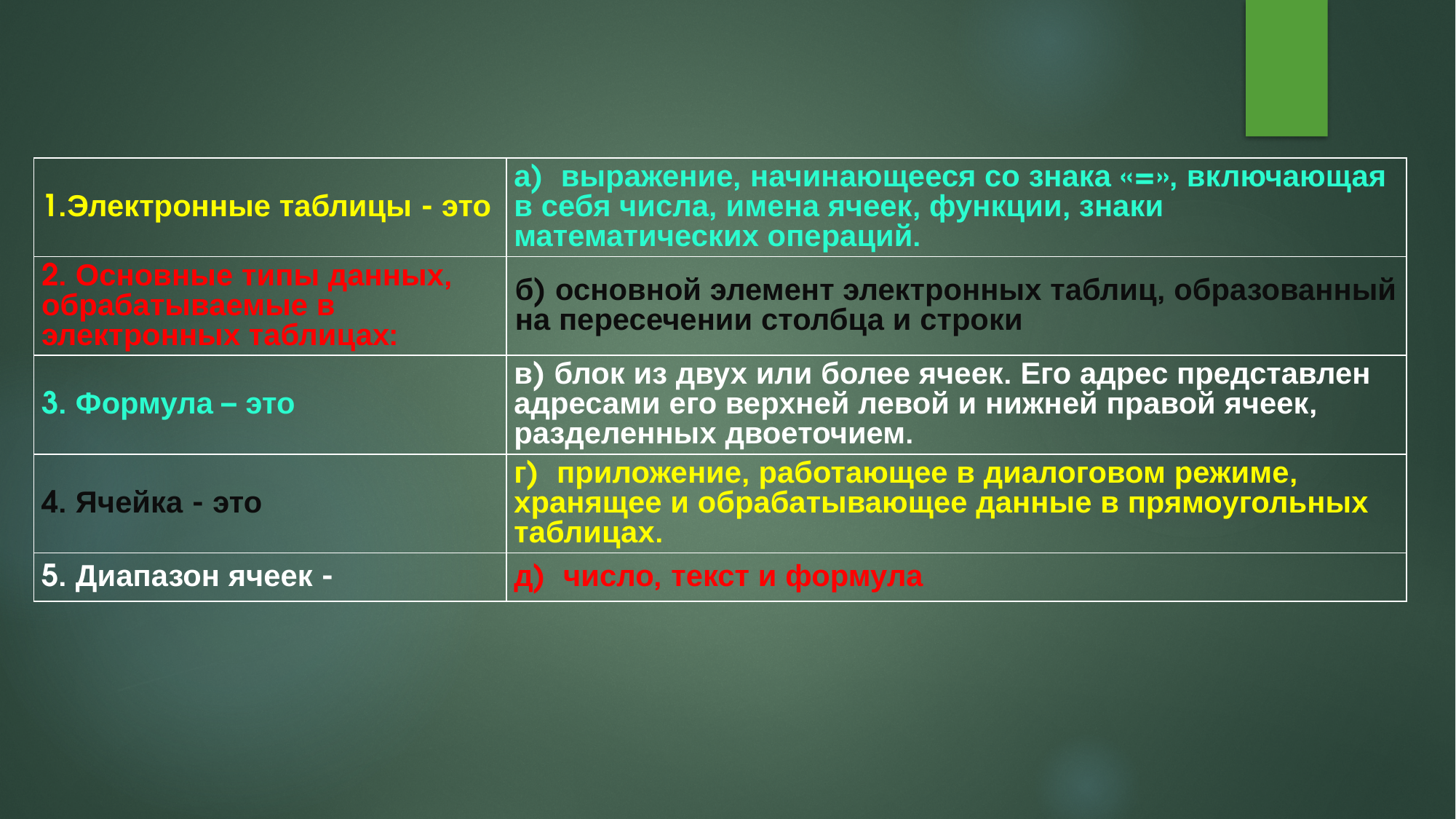

#
| 1.Электронные таблицы - это | а)  выражение, начинающееся со знака «=», включающая в себя числа, имена ячеек, функции, знаки математических операций. |
| --- | --- |
| 2. Основные типы данных, обрабатываемые в электронных таблицах: | б) основной элемент электронных таблиц, образованный на пересечении столбца и строки |
| 3. Формула – это | в) блок из двух или более ячеек. Его адрес представлен адресами его верхней левой и нижней правой ячеек, разделенных двоеточием. |
| 4. Ячейка - это | г)  приложение, работающее в диалоговом режиме, хранящее и обрабатывающее данные в прямоугольных таблицах. |
| 5. Диапазон ячеек - | д)  число, текст и формула |